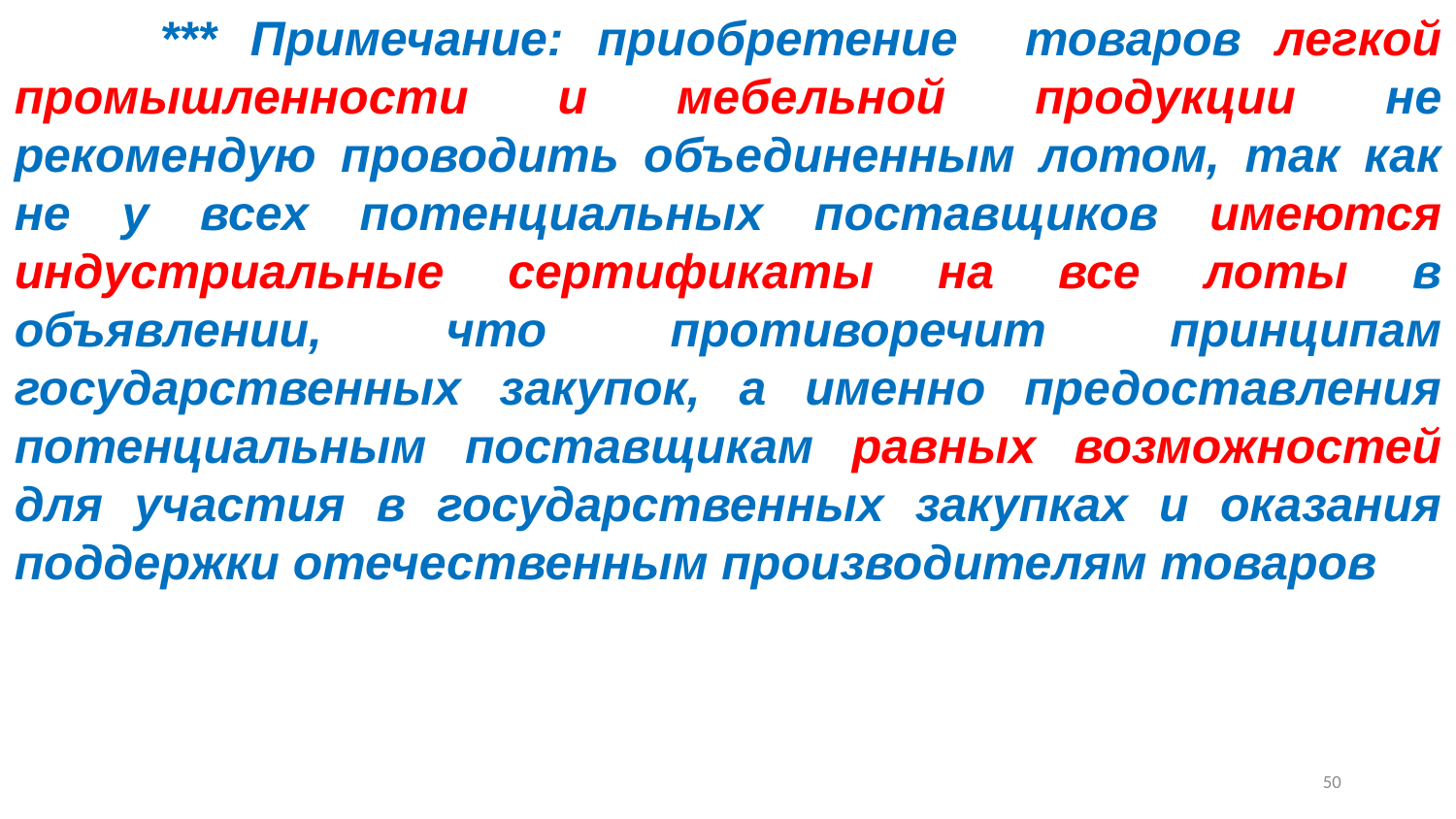

*** Примечание: приобретение  товаров легкой промышленности и мебельной продукции не рекомендую проводить объединенным лотом, так как не у всех потенциальных поставщиков имеются индустриальные сертификаты на все лоты в объявлении, что противоречит принципам государственных закупок, а именно предоставления потенциальным поставщикам равных возможностей для участия в государственных закупках и оказания поддержки отечественным производителям товаров
50